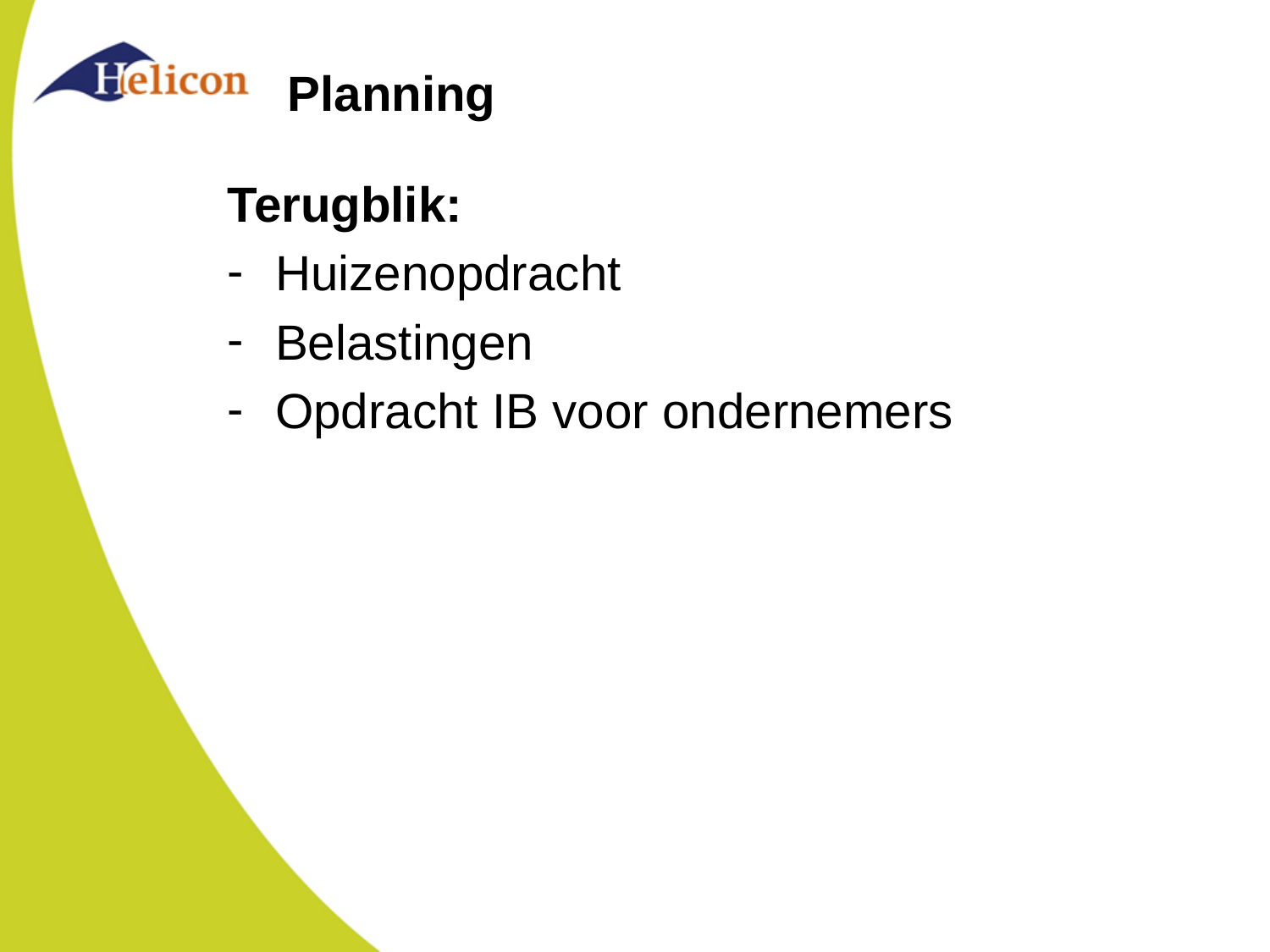

# Planning
Terugblik:
Huizenopdracht
Belastingen
Opdracht IB voor ondernemers